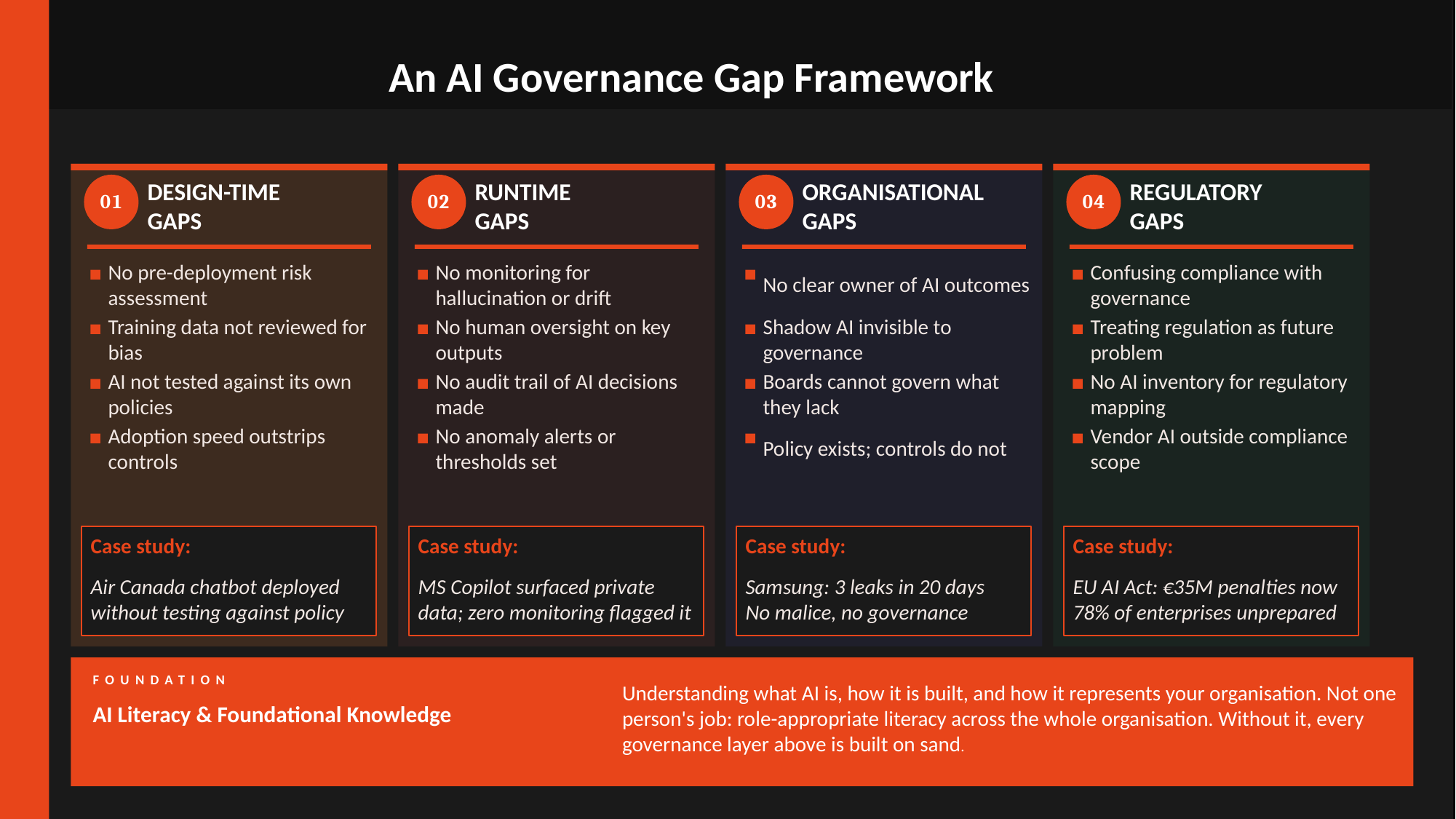

An AI Governance Gap Framework

DESIGN-TIME
GAPS
RUNTIME
GAPS
ORGANISATIONAL
GAPS
REGULATORY
GAPS

01
02
03
04

No pre-deployment risk assessment
No monitoring for hallucination or drift
No clear owner of AI outcomes
Confusing compliance with governance

Training data not reviewed for bias
No human oversight on key outputs
Shadow AI invisible to governance
Treating regulation as future problem

AI not tested against its own policies
No audit trail of AI decisions made
Boards cannot govern what they lack
No AI inventory for regulatory mapping

Adoption speed outstrips controls
No anomaly alerts or thresholds set
Policy exists; controls do not
Vendor AI outside compliance scope

Case study:
Case study:
Case study:
Case study:
Air Canada chatbot deployed
without testing against policy
MS Copilot surfaced private
data; zero monitoring flagged it
Samsung: 3 leaks in 20 days
No malice, no governance
EU AI Act: €35M penalties now
78% of enterprises unprepared

Understanding what AI is, how it is built, and how it represents your organisation. Not one person's job: role-appropriate literacy across the whole organisation. Without it, every governance layer above is built on sand.
FOUNDATION
AI Literacy & Foundational Knowledge